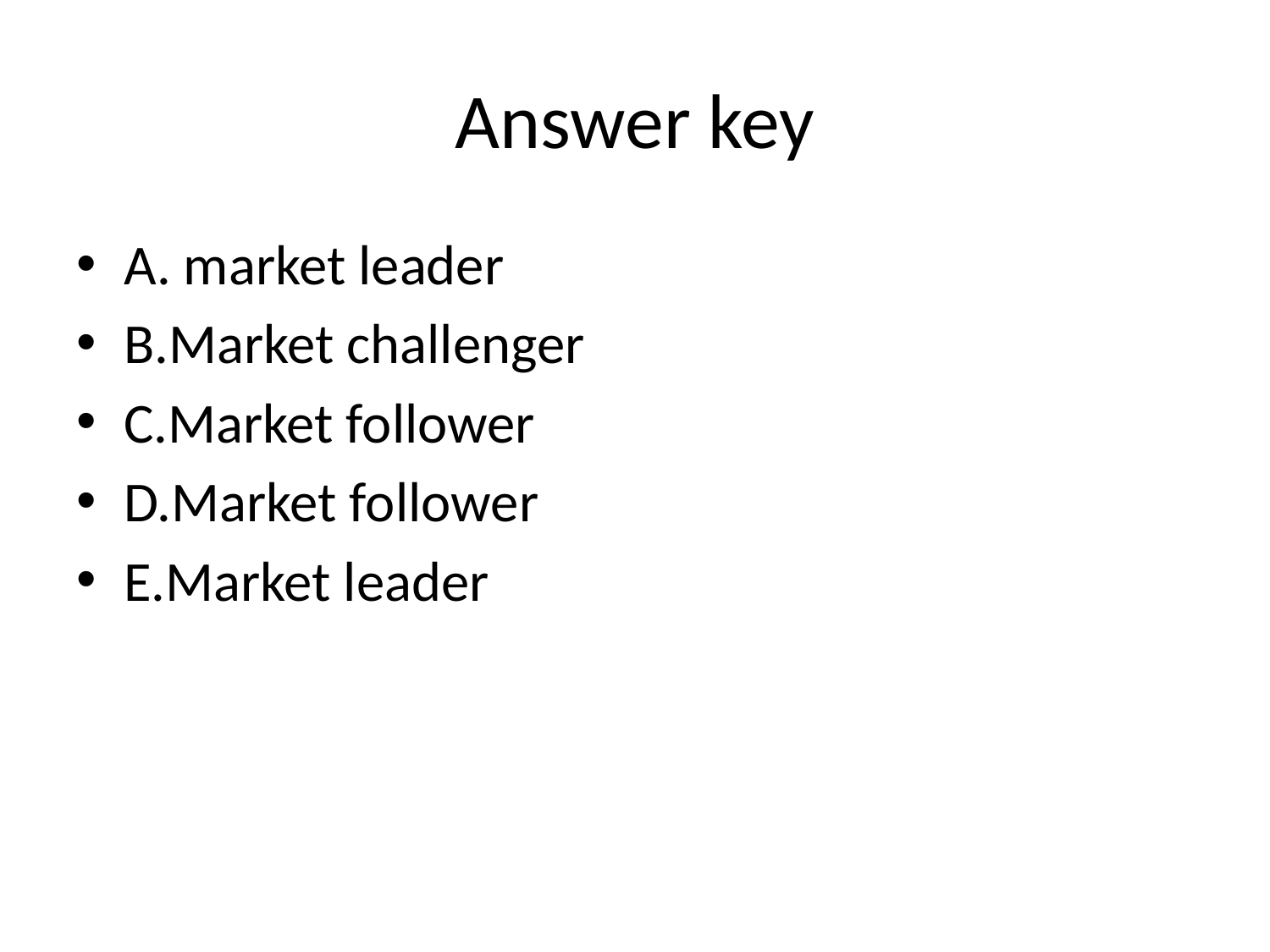

# Answer key
A. market leader
B.Market challenger
C.Market follower
D.Market follower
E.Market leader